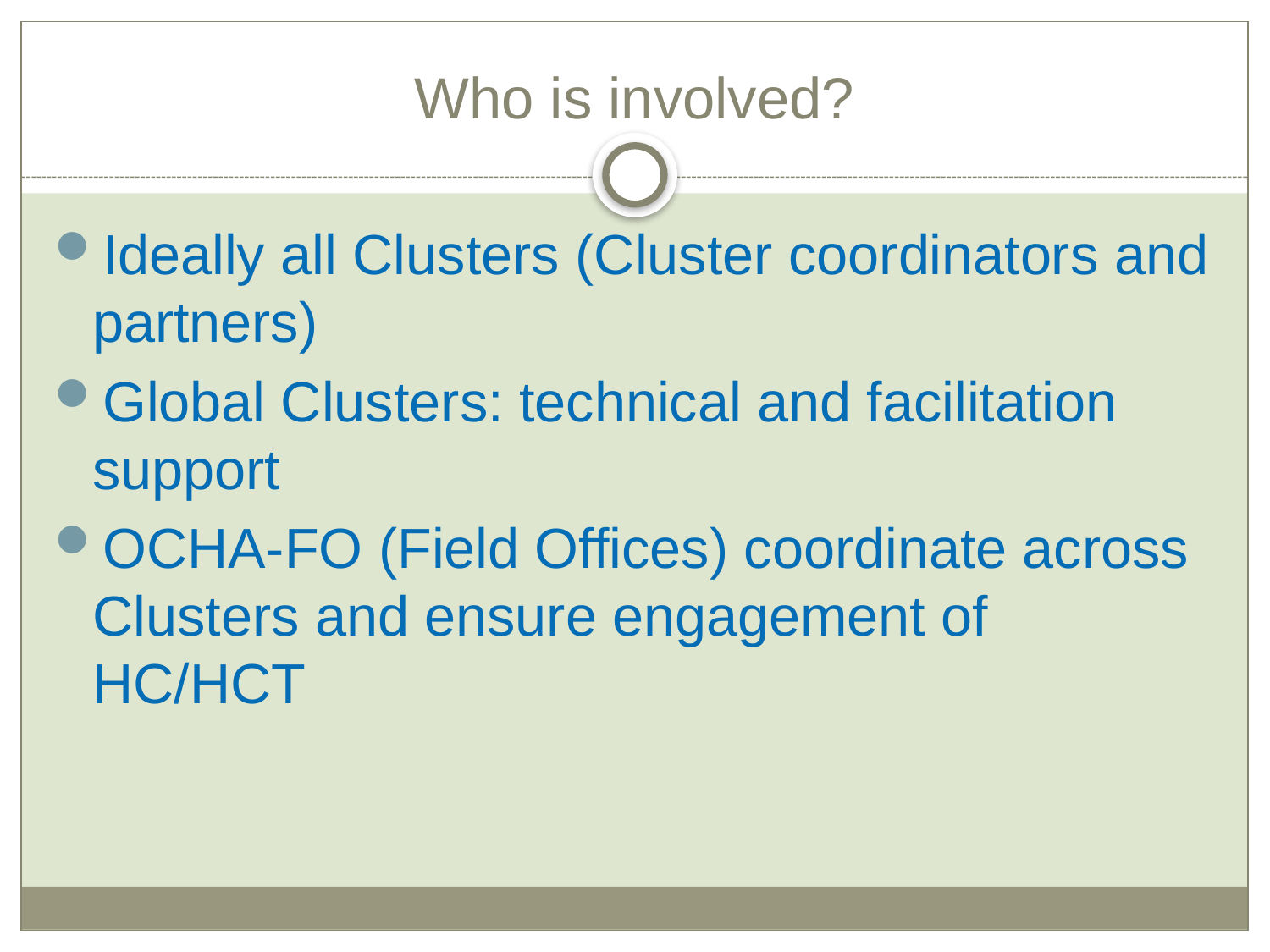

# Who is involved?
Ideally all Clusters (Cluster coordinators and partners)
Global Clusters: technical and facilitation support
OCHA-FO (Field Offices) coordinate across Clusters and ensure engagement of HC/HCT